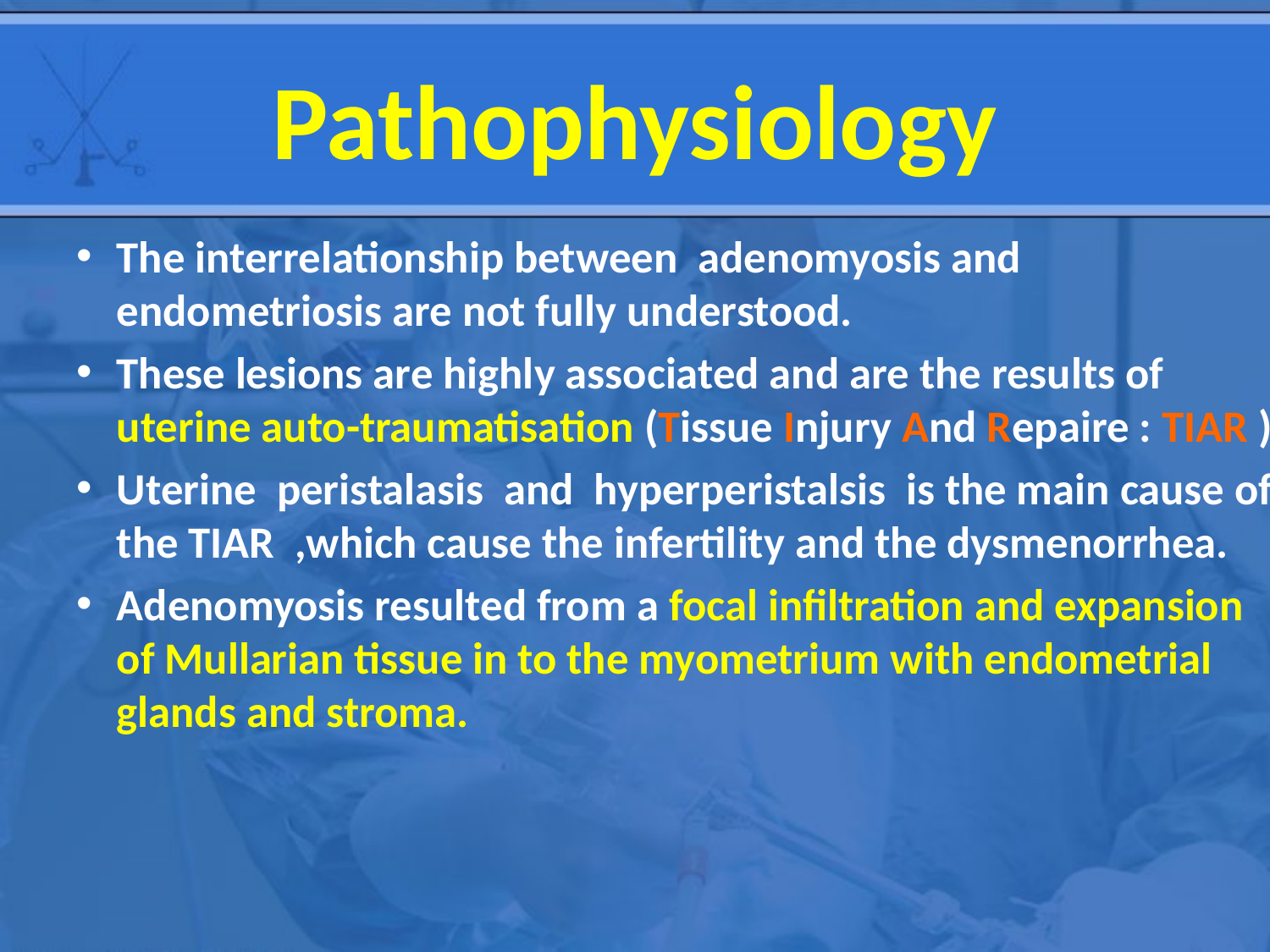

# Pathophysiology
The interrelationship between  adenomyosis and endometriosis are not fully understood.
These lesions are highly associated and are the results of uterine auto-traumatisation (Tissue Injury And Repaire : TIAR )
Uterine  peristalasis  and  hyperperistalsis  is the main cause of the TIAR  ,which cause the infertility and the dysmenorrhea.
Adenomyosis resulted from a focal infiltration and expansion of Mullarian tissue in to the myometrium with endometrial glands and stroma.